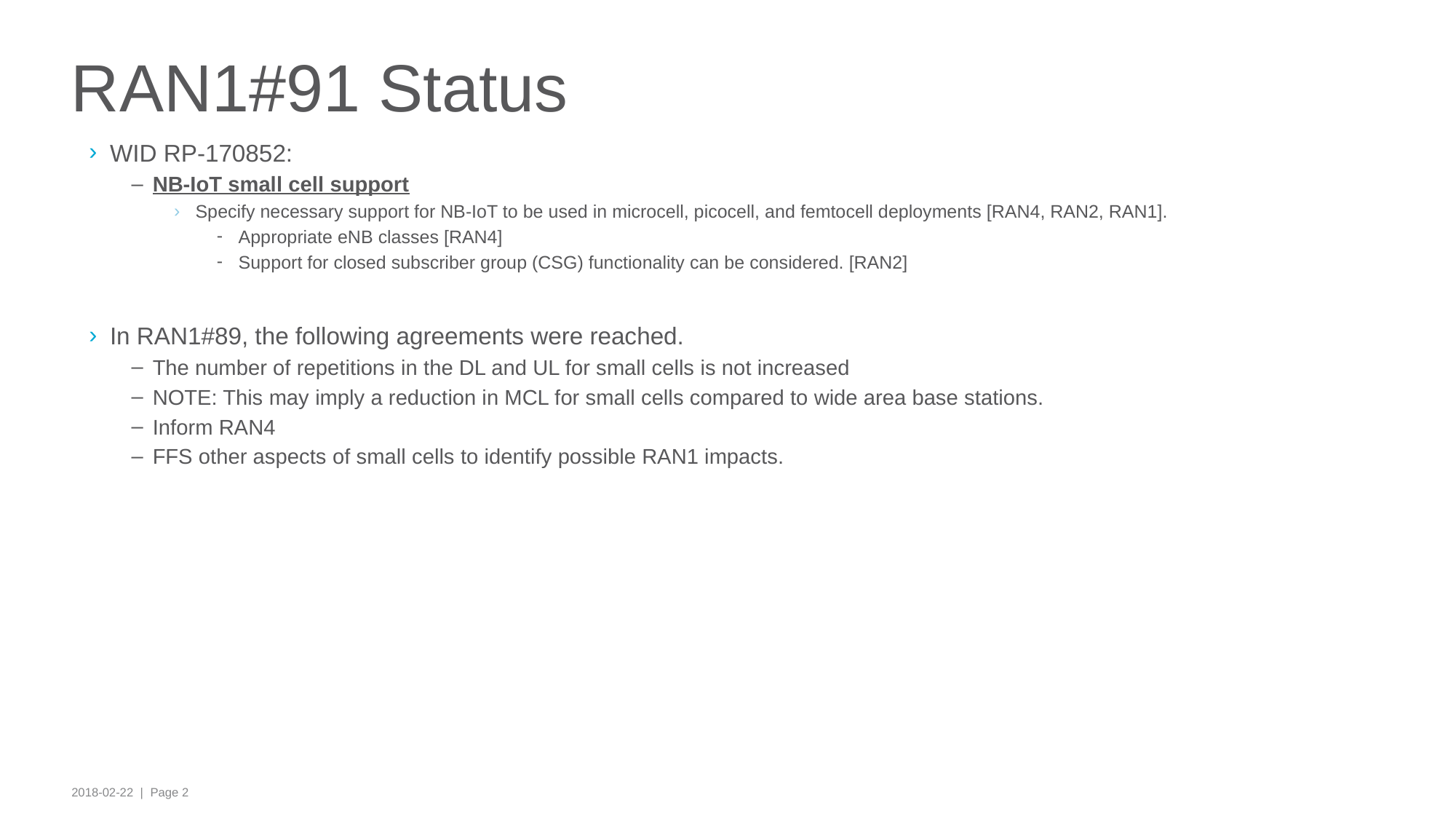

# RAN1#91 Status
WID RP-170852:
NB-IoT small cell support
Specify necessary support for NB-IoT to be used in microcell, picocell, and femtocell deployments [RAN4, RAN2, RAN1].
Appropriate eNB classes [RAN4]
Support for closed subscriber group (CSG) functionality can be considered. [RAN2]

In RAN1#89, the following agreements were reached.
The number of repetitions in the DL and UL for small cells is not increased
NOTE: This may imply a reduction in MCL for small cells compared to wide area base stations.
Inform RAN4
FFS other aspects of small cells to identify possible RAN1 impacts.